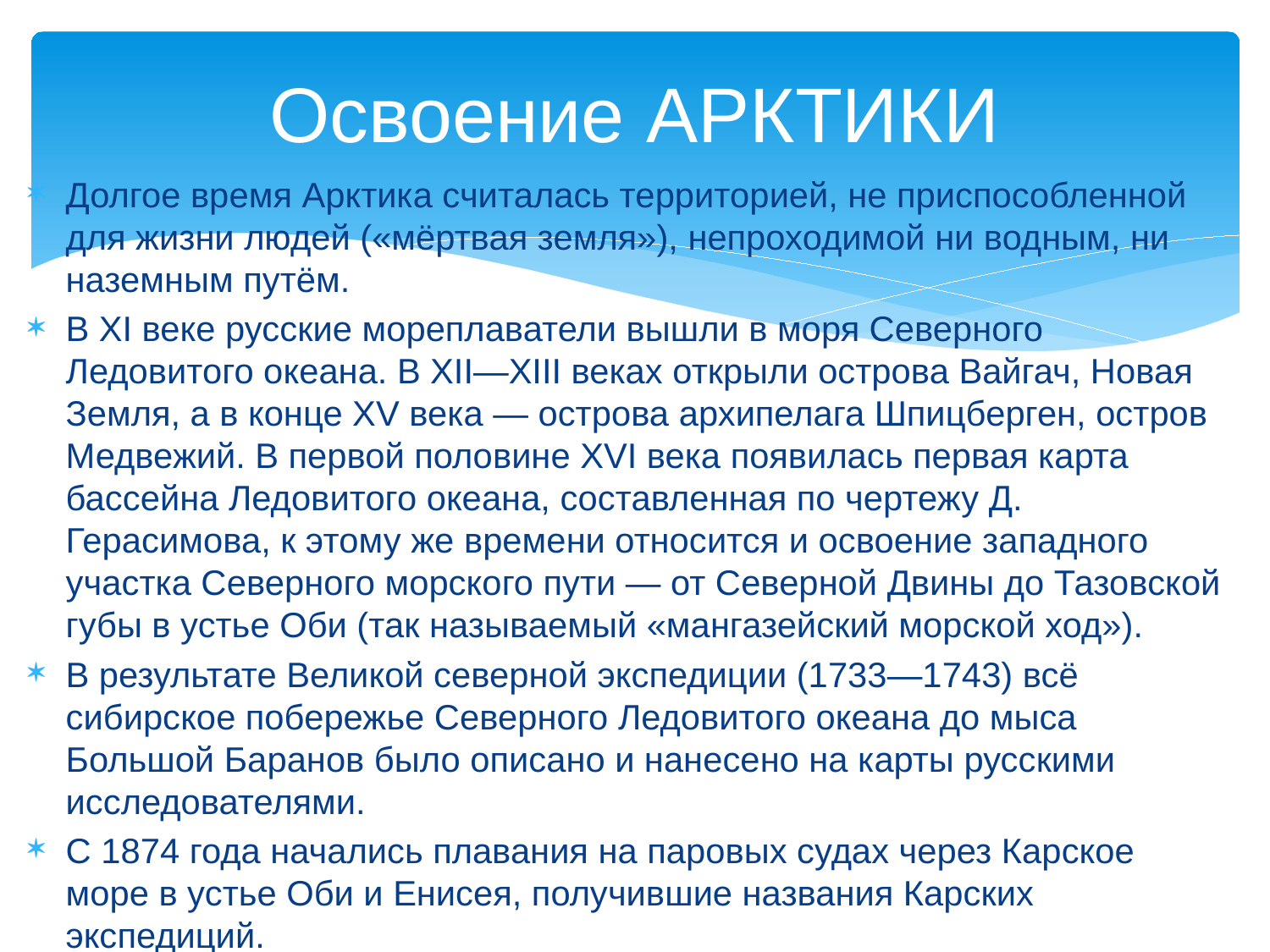

# Освоение АРКТИКИ
Долгое время Арктика считалась территорией, не приспособленной для жизни людей («мёртвая земля»), непроходимой ни водным, ни наземным путём.
В XI веке русские мореплаватели вышли в моря Северного Ледовитого океана. В XII—XIII веках открыли острова Вайгач, Новая Земля, а в конце XV века — острова архипелага Шпицберген, остров Медвежий. В первой половине XVI века появилась первая карта бассейна Ледовитого океана, составленная по чертежу Д. Герасимова, к этому же времени относится и освоение западного участка Северного морского пути — от Северной Двины до Тазовской губы в устье Оби (так называемый «мангазейский морской ход»).
В результате Великой северной экспедиции (1733—1743) всё сибирское побережье Северного Ледовитого океана до мыса Большой Баранов было описано и нанесено на карты русскими исследователями.
С 1874 года начались плавания на паровых судах через Карское море в устье Оби и Енисея, получившие названия Карских экспедиций.